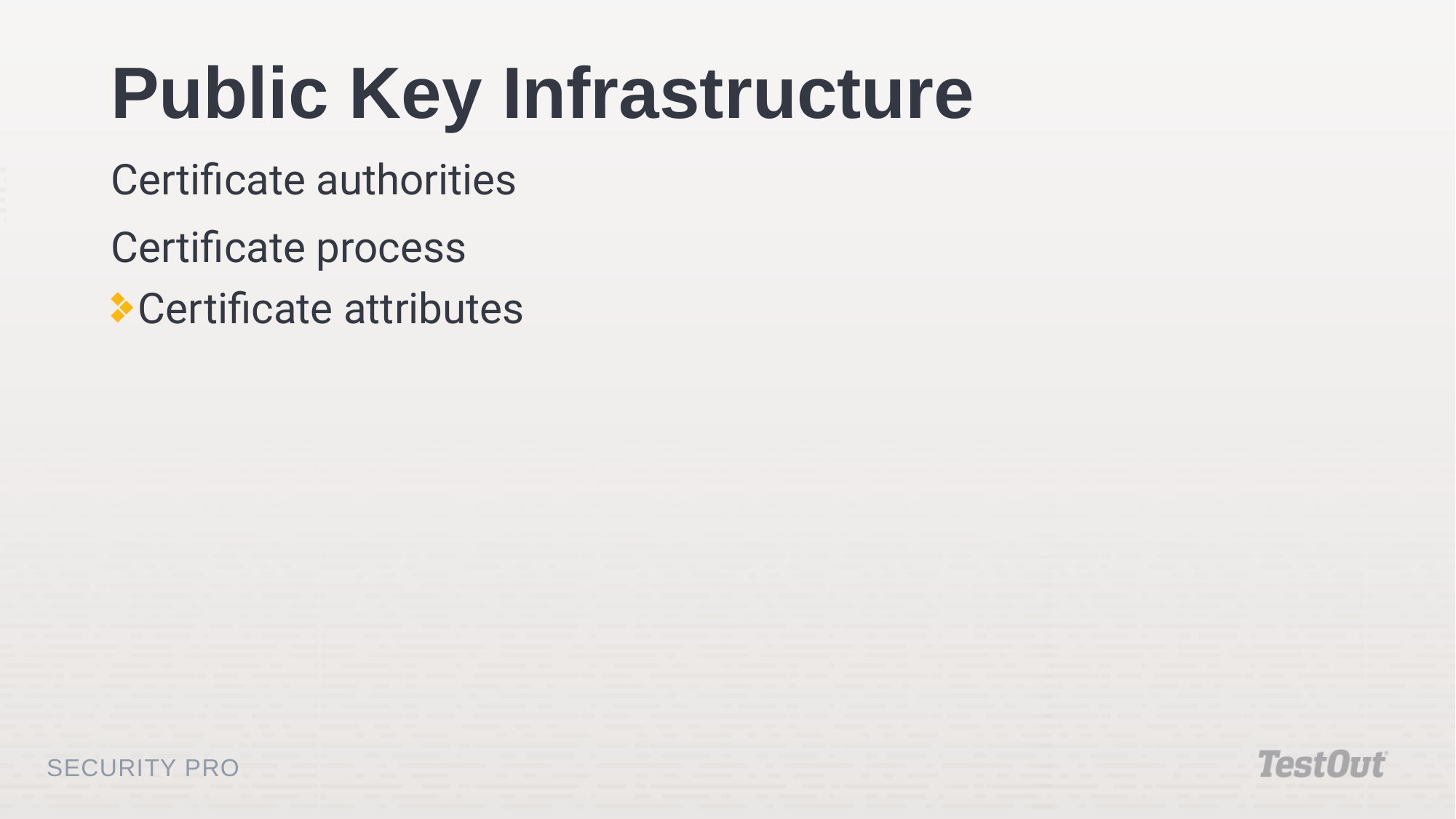

# Public Key Infrastructure
Certificate authorities
Certificate process
Certificate attributes
Security Pro